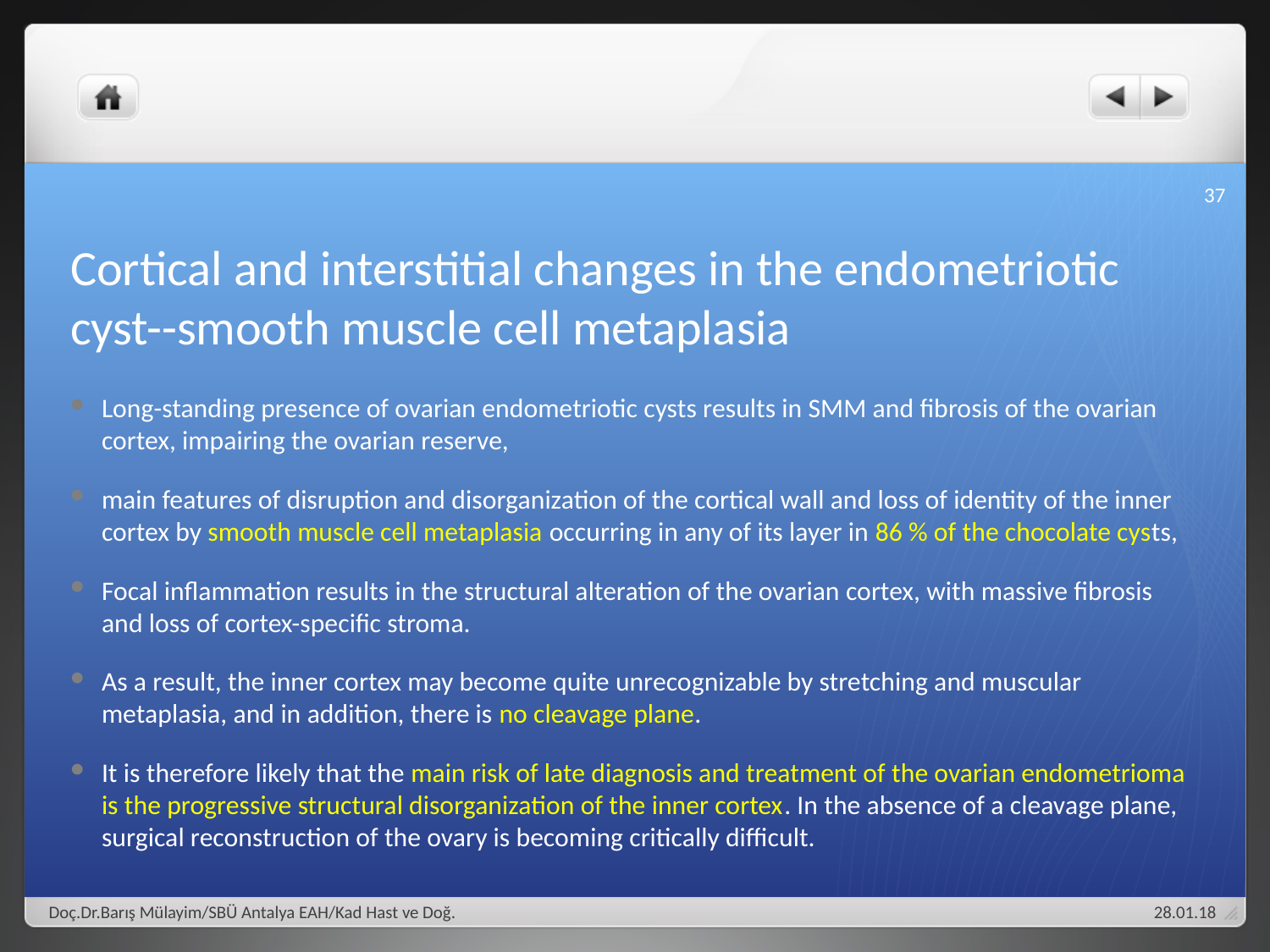

37
# Cortical and interstitial changes in the endometriotic cyst--smooth muscle cell metaplasia
Long-standing presence of ovarian endometriotic cysts results in SMM and fibrosis of the ovarian cortex, impairing the ovarian reserve,
main features of disruption and disorganization of the cortical wall and loss of identity of the inner cortex by smooth muscle cell metaplasia occurring in any of its layer in 86 % of the chocolate cysts,
Focal inflammation results in the structural alteration of the ovarian cortex, with massive fibrosis and loss of cortex-specific stroma.
As a result, the inner cortex may become quite unrecognizable by stretching and muscular metaplasia, and in addition, there is no cleavage plane.
It is therefore likely that the main risk of late diagnosis and treatment of the ovarian endometrioma is the progressive structural disorganization of the inner cortex. In the absence of a cleavage plane, surgical reconstruction of the ovary is becoming critically difficult.
Doç.Dr.Barış Mülayim/SBÜ Antalya EAH/Kad Hast ve Doğ.
28.01.18